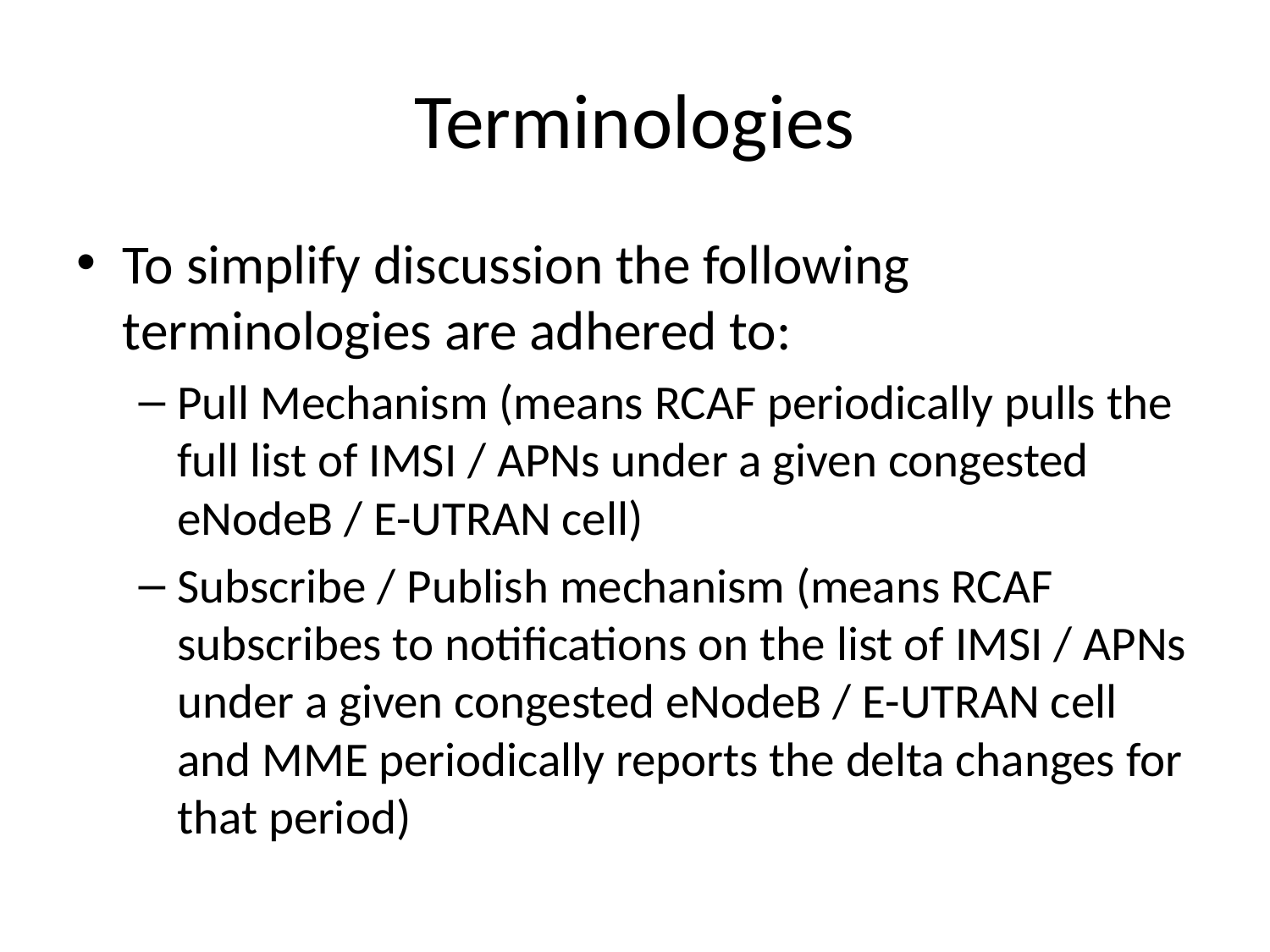

# Terminologies
To simplify discussion the following terminologies are adhered to:
Pull Mechanism (means RCAF periodically pulls the full list of IMSI / APNs under a given congested eNodeB / E-UTRAN cell)
Subscribe / Publish mechanism (means RCAF subscribes to notifications on the list of IMSI / APNs under a given congested eNodeB / E-UTRAN cell and MME periodically reports the delta changes for that period)